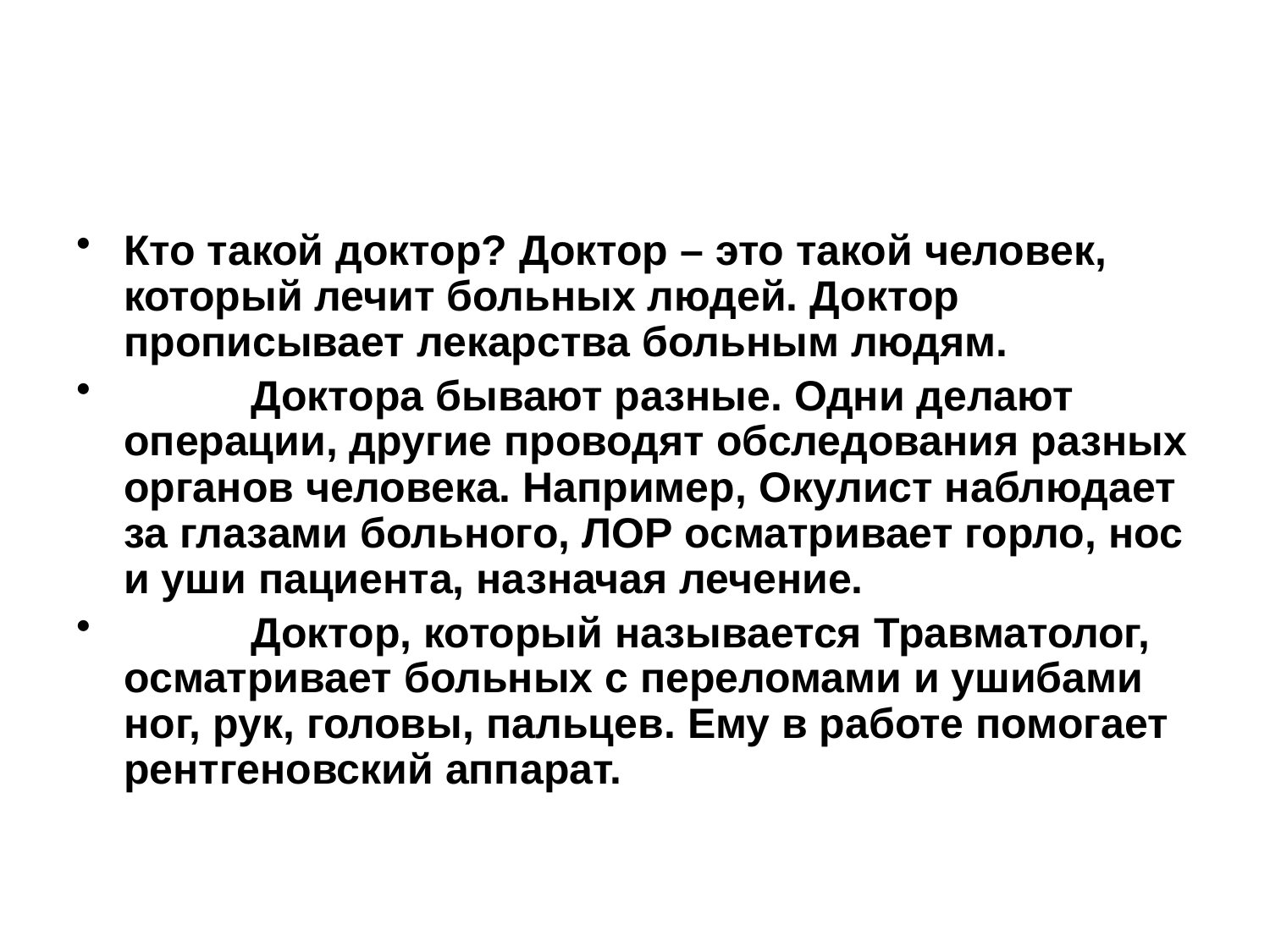

#
Кто такой доктор? Доктор – это такой человек, который лечит больных людей. Доктор прописывает лекарства больным людям.
	Доктора бывают разные. Одни делают операции, другие проводят обследования разных органов человека. Например, Окулист наблюдает за глазами больного, ЛОР осматривает горло, нос и уши пациента, назначая лечение.
	Доктор, который называется Травматолог, осматривает больных с переломами и ушибами ног, рук, головы, пальцев. Ему в работе помогает рентгеновский аппарат.